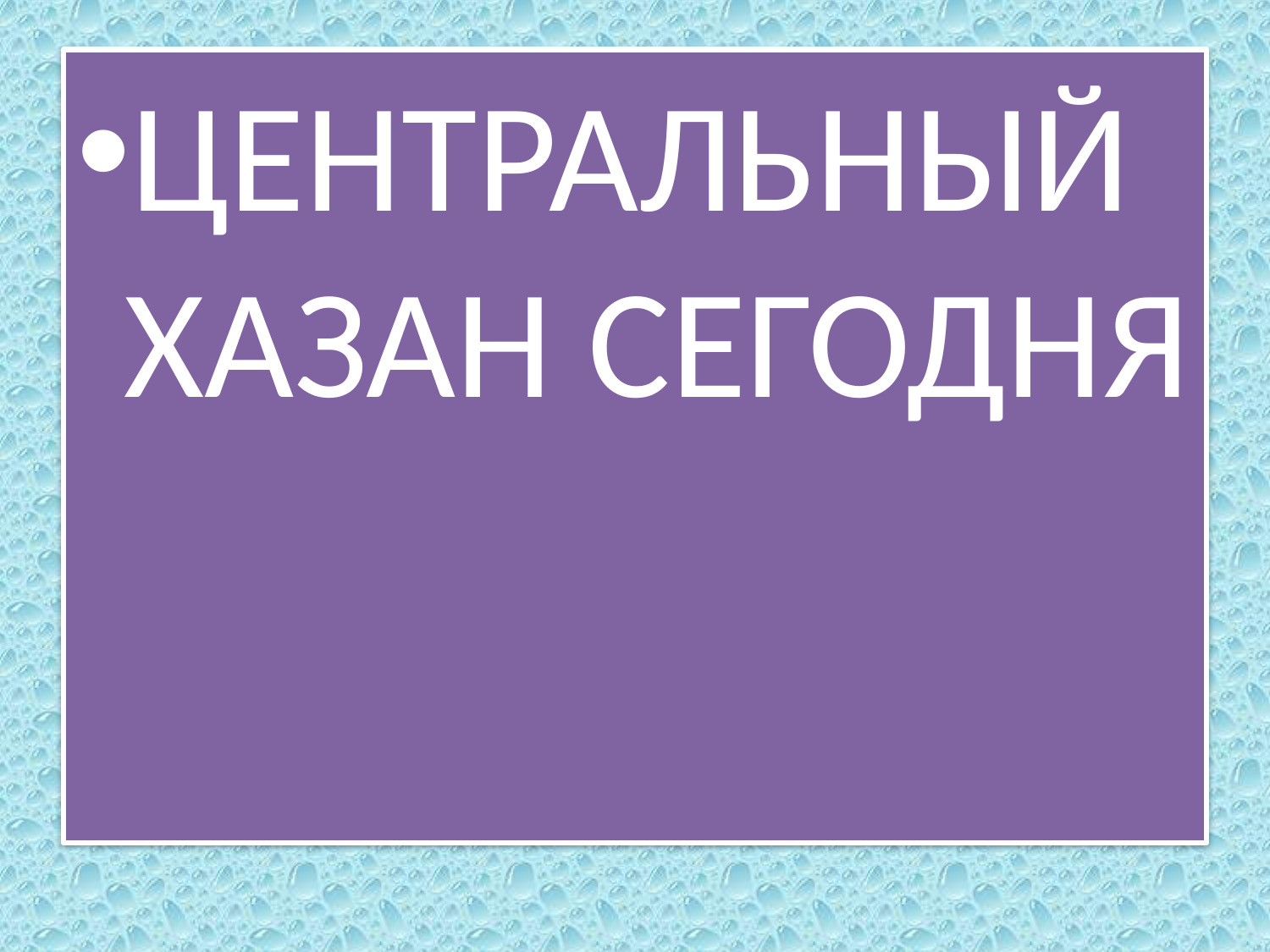

# ХАЗАНСКОЕ МУНИЦИПАЛЬНОЕ ОБРАЗОВАНИЕ
ЦЕНТРАЛЬНЫЙ ХАЗАН СЕГОДНЯ